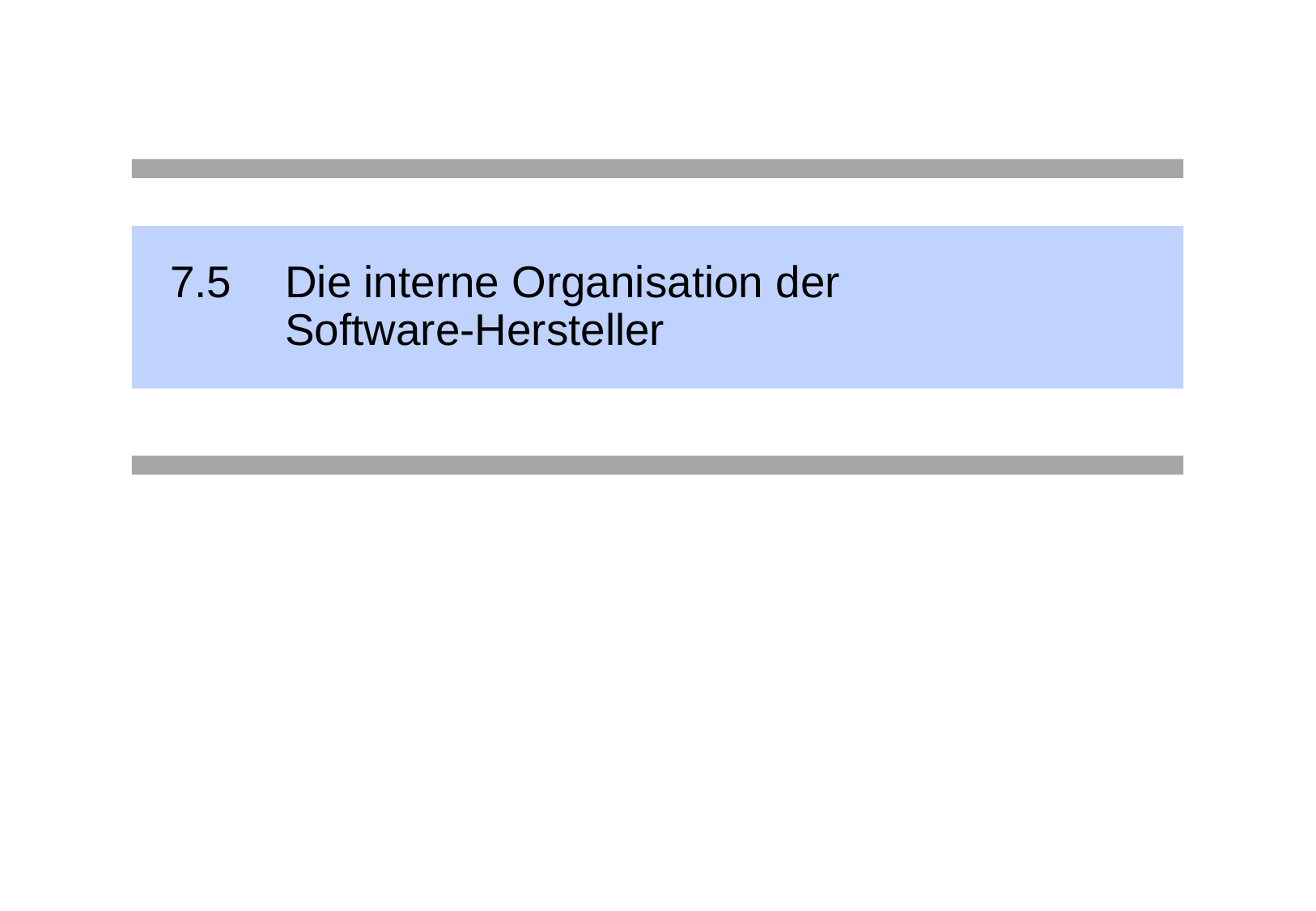

# 7.5	Die interne Organisation der Software-Hersteller